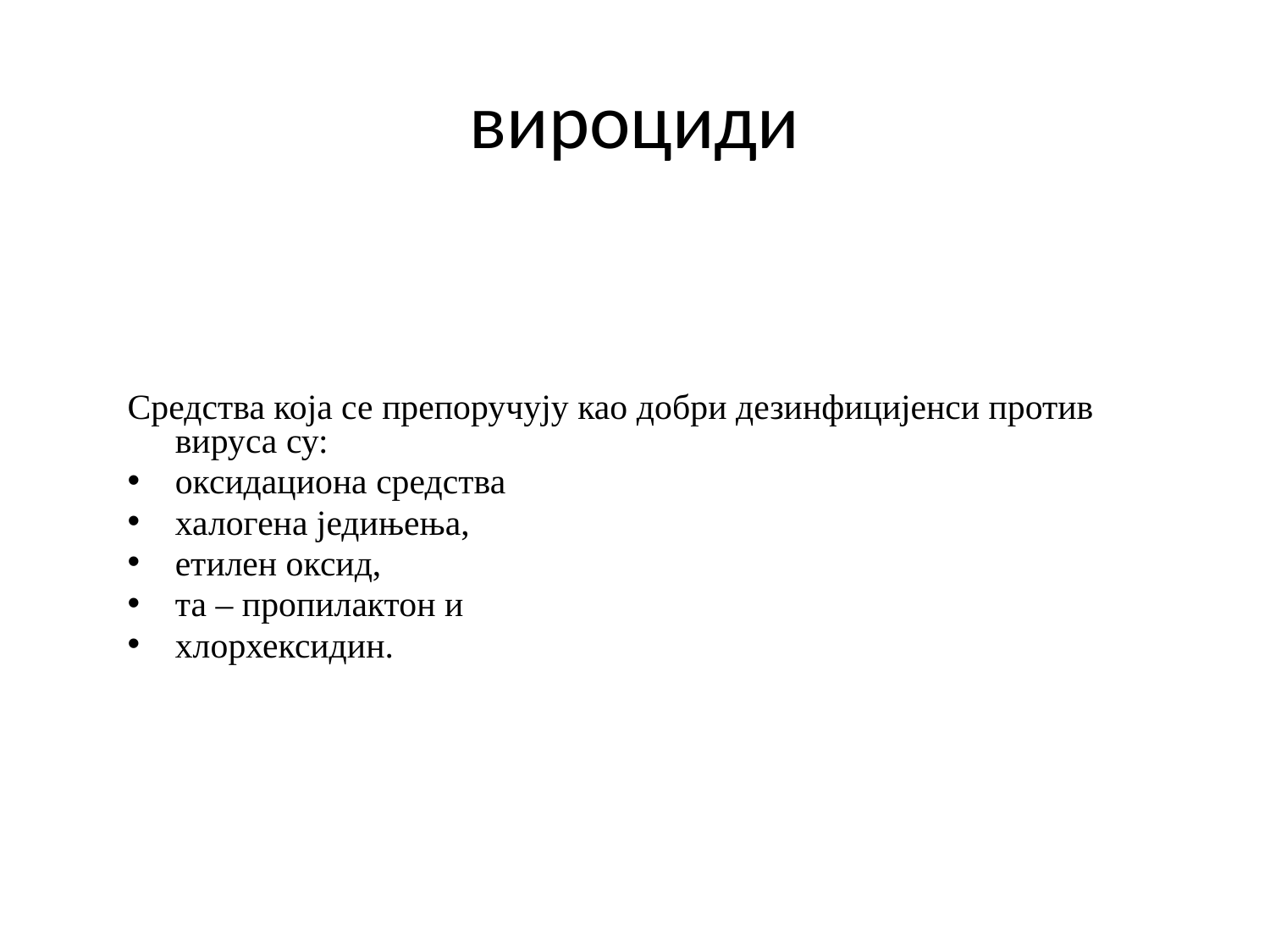

вироциди
Средства која се препоручују као добри дезинфицијенси против вируса су:
оксидациона средства
халогена једињења,
етилен оксид,
та – пропилактон и
хлорхексидин.